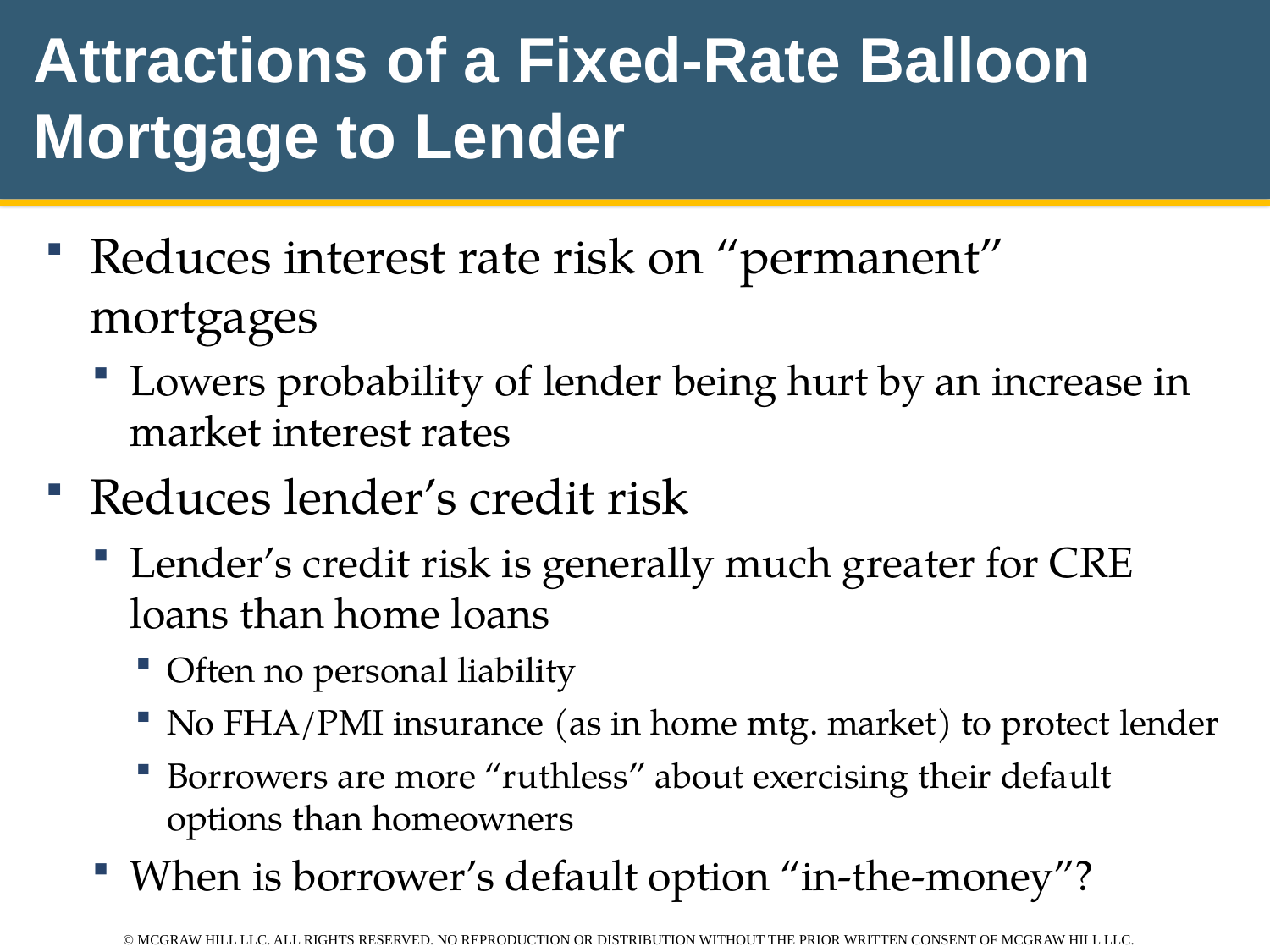

# Attractions of a Fixed-Rate Balloon Mortgage to Lender
Reduces interest rate risk on “permanent” mortgages
Lowers probability of lender being hurt by an increase in market interest rates
Reduces lender’s credit risk
Lender’s credit risk is generally much greater for CRE loans than home loans
Often no personal liability
No FHA/PMI insurance (as in home mtg. market) to protect lender
Borrowers are more “ruthless” about exercising their default options than homeowners
When is borrower’s default option “in-the-money”?

© MCGRAW HILL LLC. ALL RIGHTS RESERVED. NO REPRODUCTION OR DISTRIBUTION WITHOUT THE PRIOR WRITTEN CONSENT OF MCGRAW HILL LLC.